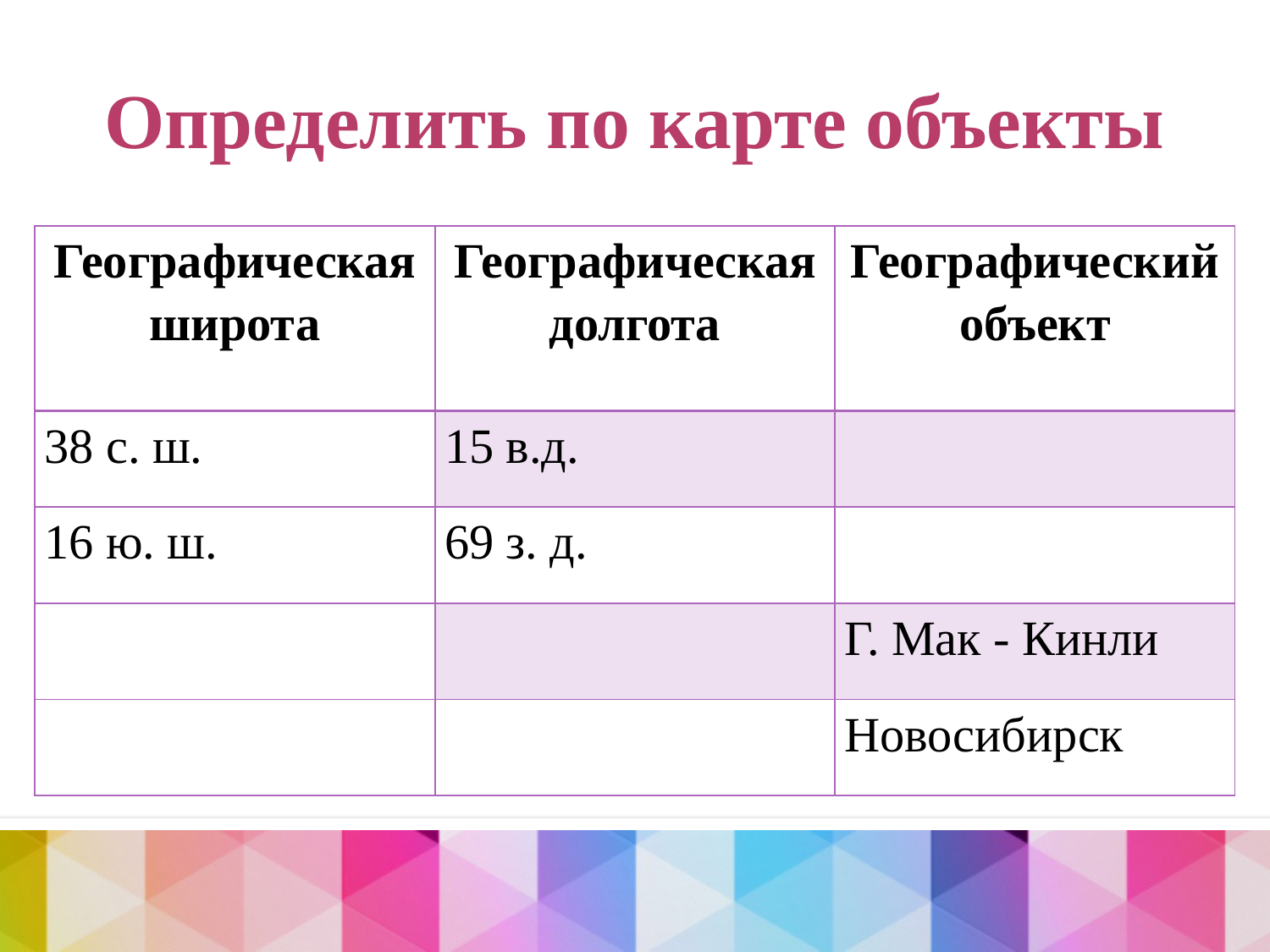

# Определить по карте объекты
| Географическая широта | Географическая долгота | Географический объект |
| --- | --- | --- |
| 38 с. ш. | 15 в.д. |  |
| 16 ю. ш. | 69 з. д. |  |
|  |  | Г. Мак - Кинли |
|  |  | Новосибирск |